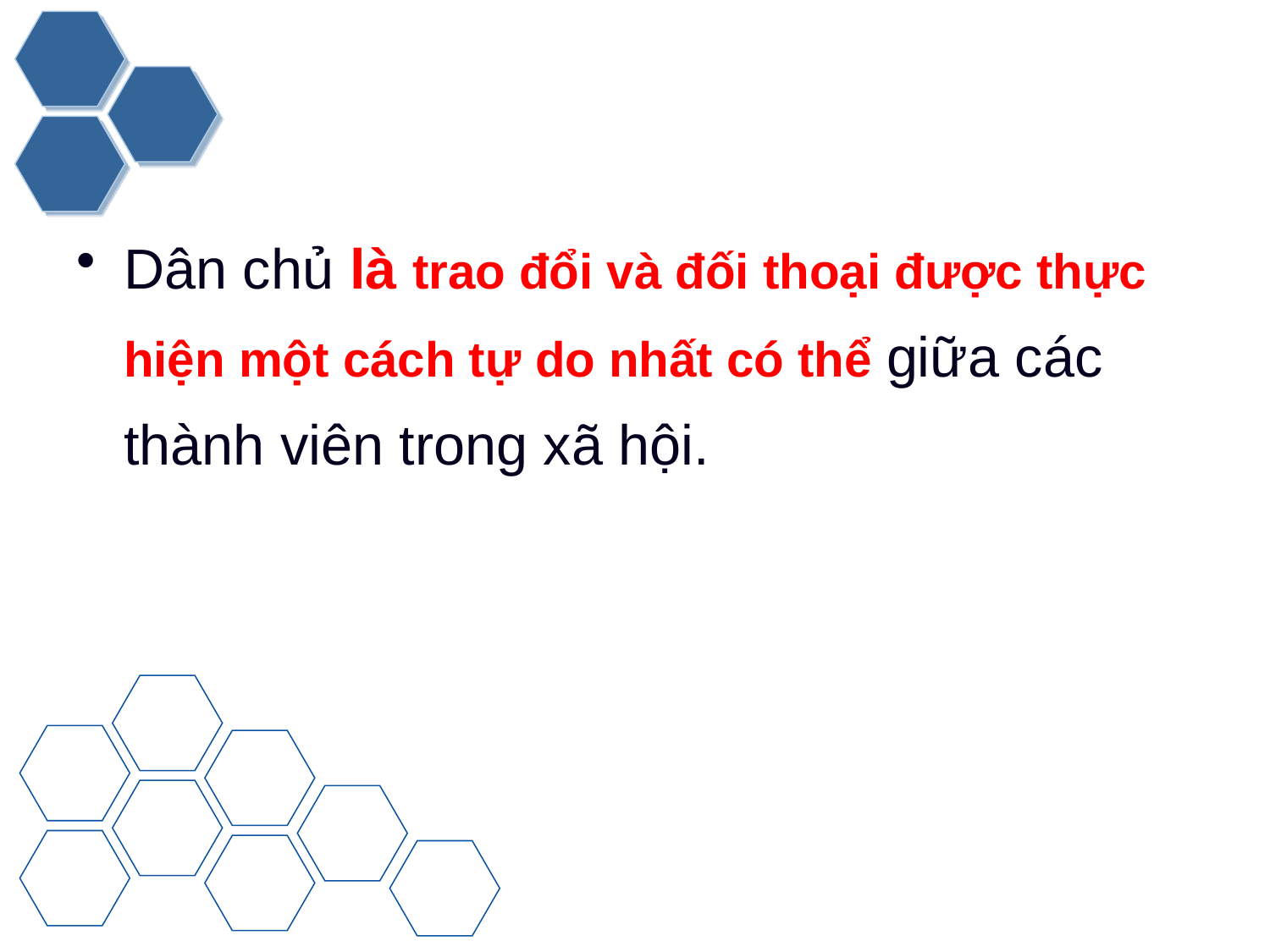

#
Dân chủ là trao đổi và đối thoại được thực hiện một cách tự do nhất có thể giữa các thành viên trong xã hội.